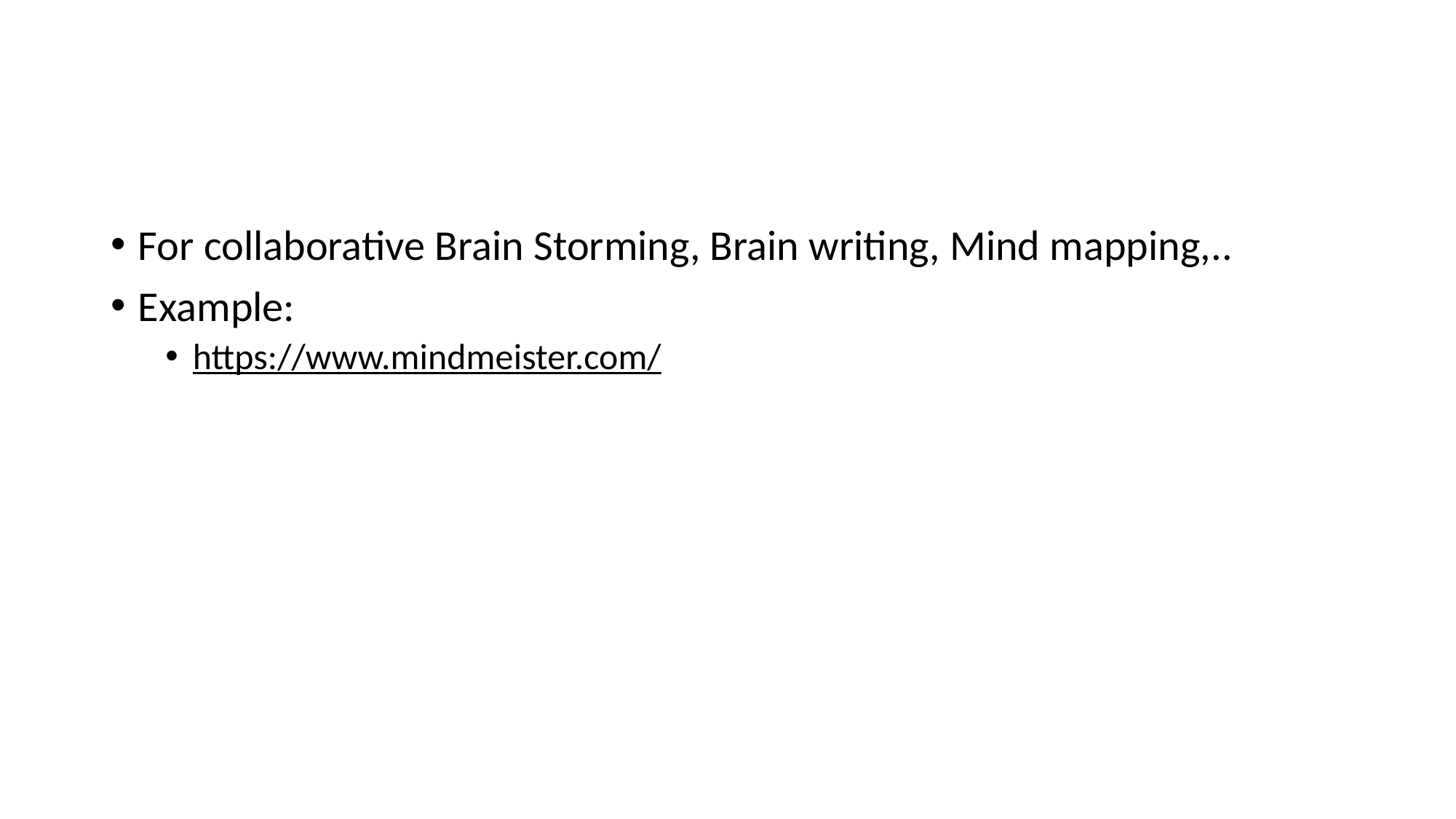

#
For collaborative Brain Storming, Brain writing, Mind mapping,..
Example:
https://www.mindmeister.com/